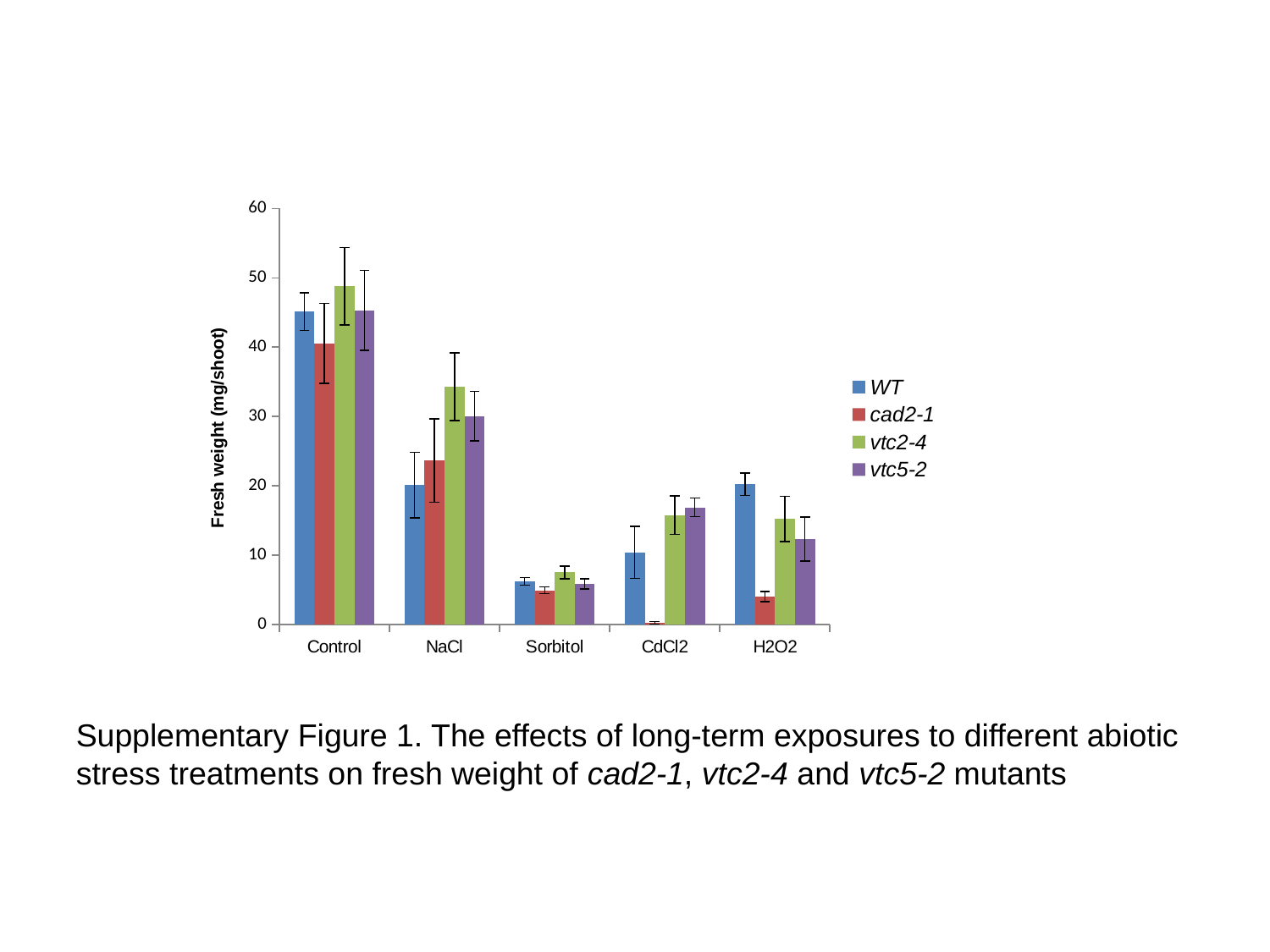

### Chart

| Category | WT | cad2-1 | vtc2-4 | vtc5-2 |
|---|---|---|---|---|
| Control | 45.112500000000004 | 40.53636363636363 | 48.77777777777778 | 45.300000000000004 |
| NaCl | 20.075 | 23.637500000000003 | 34.3 | 30.049999999999997 |
| Sorbitol | 6.211111111111111 | 4.927272727272727 | 7.509090909090909 | 5.844444444444444 |
| CdCl2 | 10.385714285714286 | 0.22000000000000003 | 15.749999999999996 | 16.8875 |
| H2O2 | 20.211111111111112 | 4.000000000000001 | 15.227272727272727 | 12.3 |
Supplementary Figure 1. The effects of long-term exposures to different abiotic stress treatments on fresh weight of cad2-1, vtc2-4 and vtc5-2 mutants